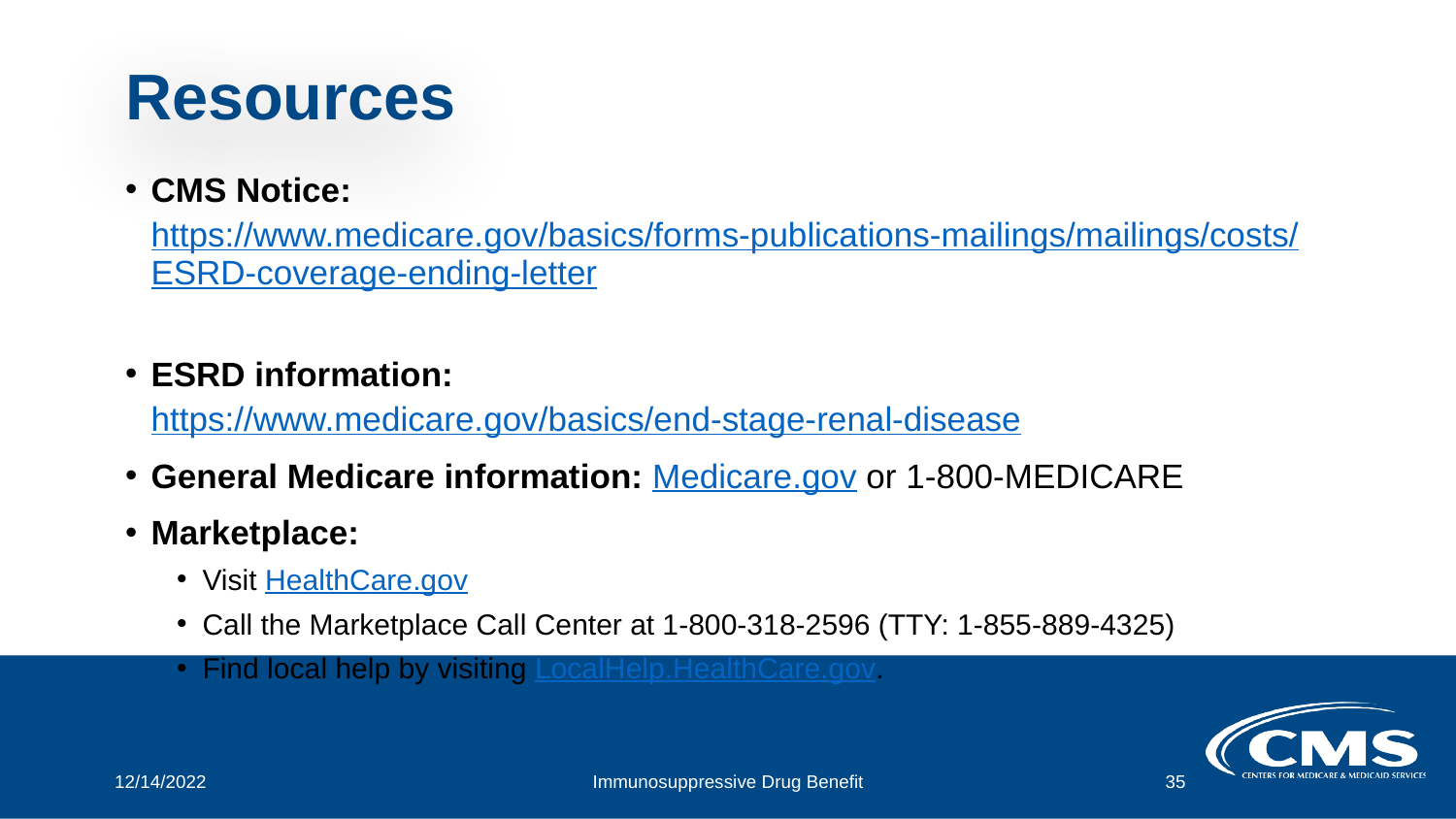

# Resources
CMS Notice: https://www.medicare.gov/basics/forms-publications-mailings/mailings/costs/ESRD-coverage-ending-letter
ESRD information: https://www.medicare.gov/basics/end-stage-renal-disease
General Medicare information: Medicare.gov or 1-800-MEDICARE
Marketplace:
Visit HealthCare.gov
Call the Marketplace Call Center at 1-800-318-2596 (TTY: 1-855-889-4325)
Find local help by visiting LocalHelp.HealthCare.gov.
12/14/2022
Immunosuppressive Drug Benefit
35